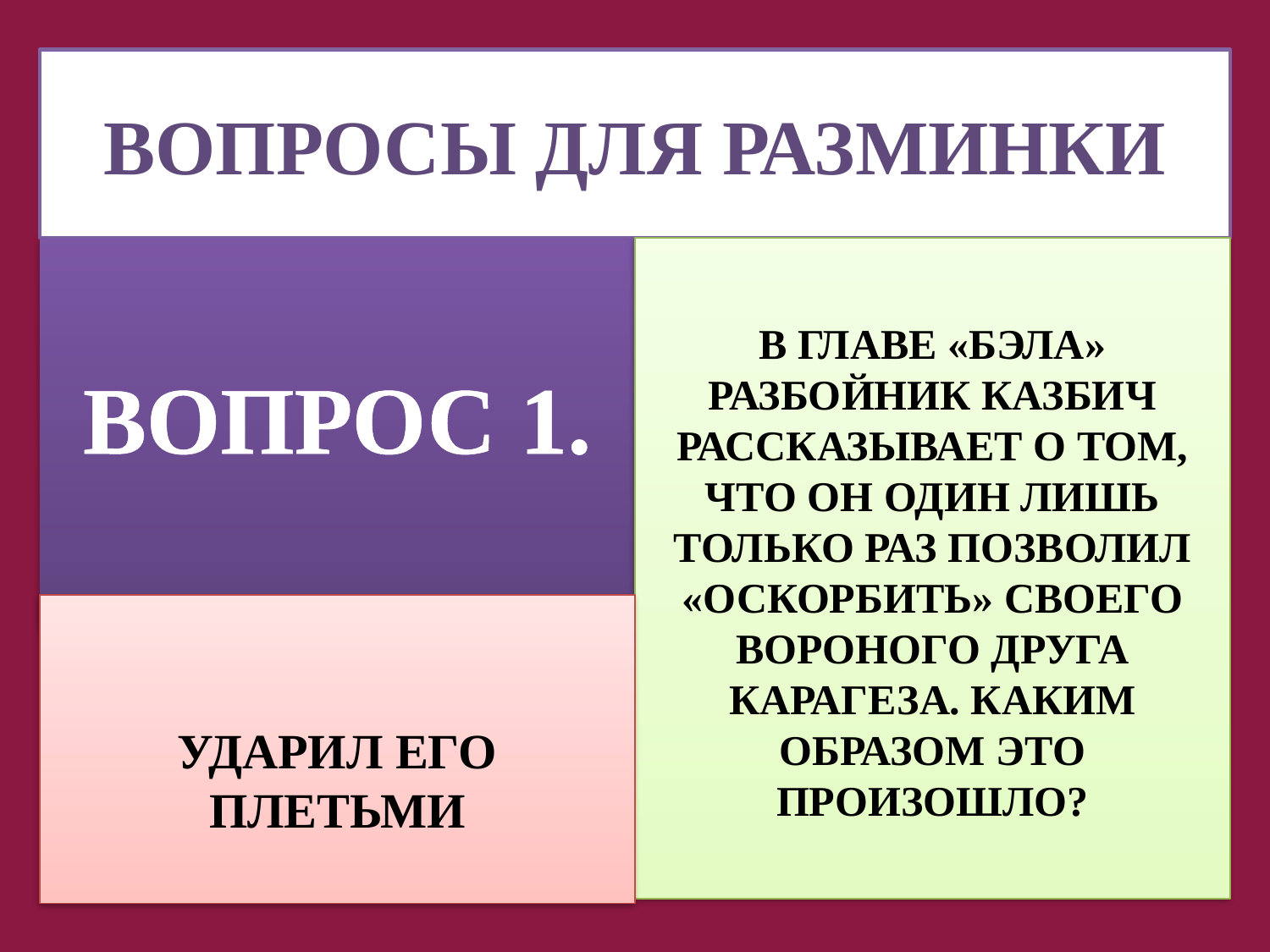

# ВОПРОСЫ ДЛЯ РАЗМИНКИ

ВОПРОС 1.

В ГЛАВЕ «БЭЛА» РАЗБОЙНИК КАЗБИЧ РАССКАЗЫВАЕТ О ТОМ, ЧТО ОН ОДИН ЛИШЬ ТОЛЬКО РАЗ ПОЗВОЛИЛ «ОСКОРБИТЬ» СВОЕГО ВОРОНОГО ДРУГА КАРАГЕЗА. КАКИМ ОБРАЗОМ ЭТО ПРОИЗОШЛО?

УДАРИЛ ЕГО ПЛЕТЬМИ